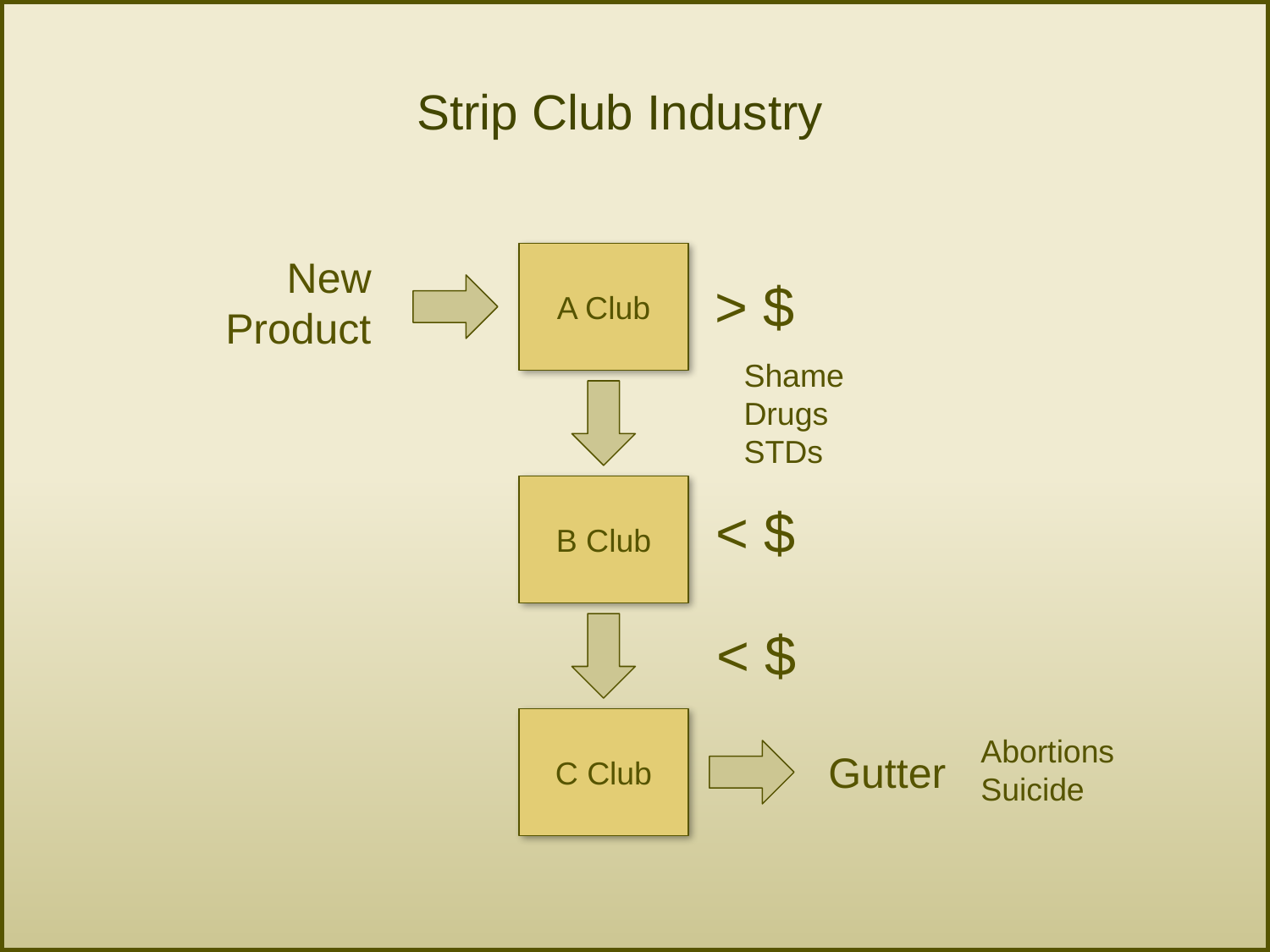

Strip Club Industry

A Club
New
Product
> $

Shame
Drugs
STDs

B Club
< $
< $

C Club
Abortions
Suicide
Gutter